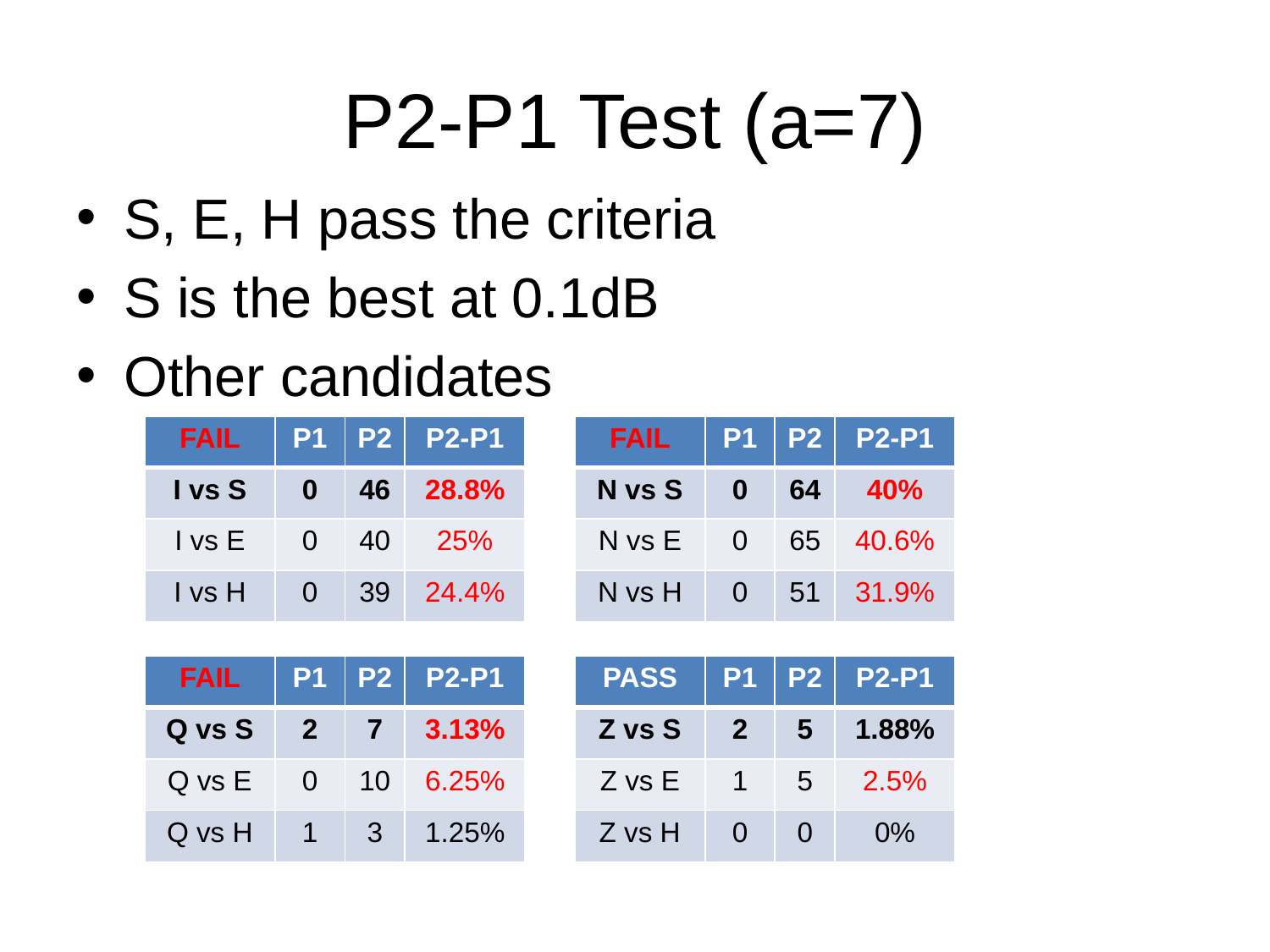

# P2-P1 Test (a=7)
S, E, H pass the criteria
S is the best at 0.1dB
Other candidates
| FAIL | P1 | P2 | P2-P1 |
| --- | --- | --- | --- |
| I vs S | 0 | 46 | 28.8% |
| I vs E | 0 | 40 | 25% |
| I vs H | 0 | 39 | 24.4% |
| FAIL | P1 | P2 | P2-P1 |
| --- | --- | --- | --- |
| N vs S | 0 | 64 | 40% |
| N vs E | 0 | 65 | 40.6% |
| N vs H | 0 | 51 | 31.9% |
| FAIL | P1 | P2 | P2-P1 |
| --- | --- | --- | --- |
| Q vs S | 2 | 7 | 3.13% |
| Q vs E | 0 | 10 | 6.25% |
| Q vs H | 1 | 3 | 1.25% |
| PASS | P1 | P2 | P2-P1 |
| --- | --- | --- | --- |
| Z vs S | 2 | 5 | 1.88% |
| Z vs E | 1 | 5 | 2.5% |
| Z vs H | 0 | 0 | 0% |